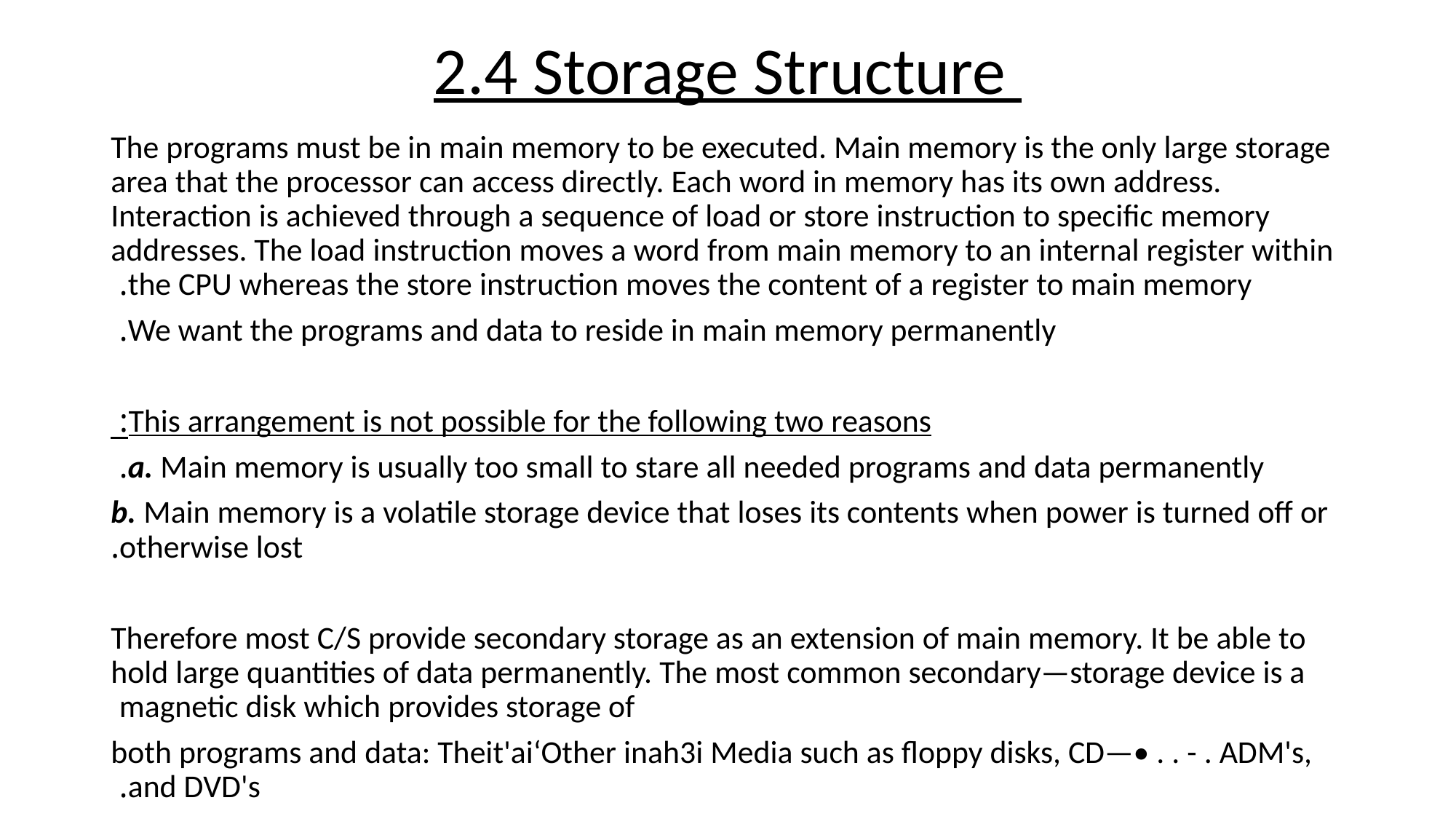

# 2.4 Storage Structure

The programs must be in main memory to be executed. Main memory is the only large storage area that the processor can access directly. Each word in memory has its own address. Interaction is achieved through a sequence of load or store instruction to specific memory addresses. The load instruction moves a word from main memory to an internal register within the CPU whereas the store instruction moves the content of a register to main memory.
We want the programs and data to reside in main memory permanently.

This arrangement is not possible for the following two reasons:
a. Main memory is usually too small to stare all needed programs and data permanently.
b. Main memory is a volatile storage device that loses its contents when power is turned off or otherwise lost.

Therefore most C/S provide secondary storage as an extension of main memory. It be able to hold large quantities of data permanently. The most common secondary—storage device is a magnetic disk which provides storage of
both programs and data: Theit'ai‘Other inah3i Media such as floppy disks, CD—• . . - . ADM's, and DVD's.